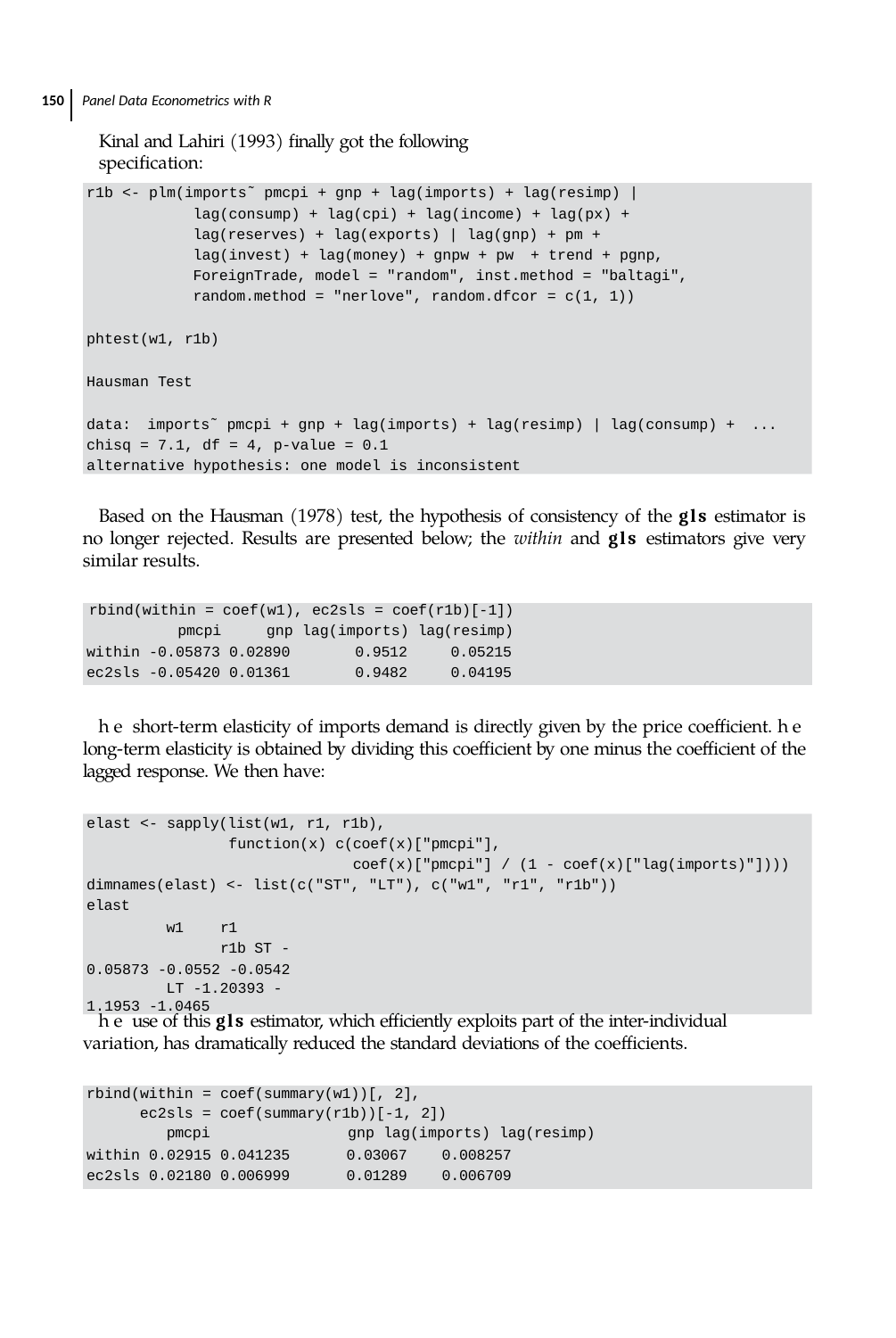

150  Panel Data Econometrics with R

Kinal and Lahiri (1993) ﬁnally got the following speciﬁcation:

r1b <- plm(imports ̃ pmcpi + gnp + lag(imports) + lag(resimp) |
lag(consump) + lag(cpi) + lag(income) + lag(px) +
lag(reserves) + lag(exports) | lag(gnp) + pm + lag(invest) + lag(money) + gnpw + pw + trend + pgnp, ForeignTrade, model = "random", inst.method = "baltagi", random.method = "nerlove", random.dfcor = c(1, 1))

phtest(w1, r1b)

Hausman Test

data: imports ̃ pmcpi + gnp + lag(imports) + lag(resimp) | lag(consump) + ... chisq = 7.1, df = 4, p-value = 0.1
alternative hypothesis: one model is inconsistent
Based on the Hausman (1978) test, the hypothesis of consistency of the gls estimator is no longer rejected. Results are presented below; the within and gls estimators give very similar results.
| rbind(within = coef(w1), ec2sls = coef(r1b)[-1]) pmcpi gnp lag(imports) lag(resimp) |  |  |
| --- | --- | --- |
| within -0.05873 0.02890 | 0.9512 | 0.05215 |
| ec2sls -0.05420 0.01361 | 0.9482 | 0.04195 |
he short-term elasticity of imports demand is directly given by the price coeﬃcient. he long-term elasticity is obtained by dividing this coeﬃcient by one minus the coeﬃcient of the lagged response. We then have:
elast <- sapply(list(w1, r1, r1b),
function(x) c(coef(x)["pmcpi"],
coef(x)["pmcpi"] / (1 - coef(x)["lag(imports)"])))
dimnames(elast) <- list(c("ST", "LT"), c("w1", "r1", "r1b")) elast
w1	r1	r1b ST -0.05873 -0.0552 -0.0542
LT -1.20393 -1.1953 -1.0465
he use of this gls estimator, which eﬃciently exploits part of the inter-individual variation, has dramatically reduced the standard deviations of the coeﬃcients.
| rbind(within = coef(summary(w1))[, 2], ec2sls = coef(summary(r1b))[-1, 2]) pmcpi gnp lag(imports) lag(resimp) |  |  |
| --- | --- | --- |
| within 0.02915 0.041235 | 0.03067 | 0.008257 |
| ec2sls 0.02180 0.006999 | 0.01289 | 0.006709 |